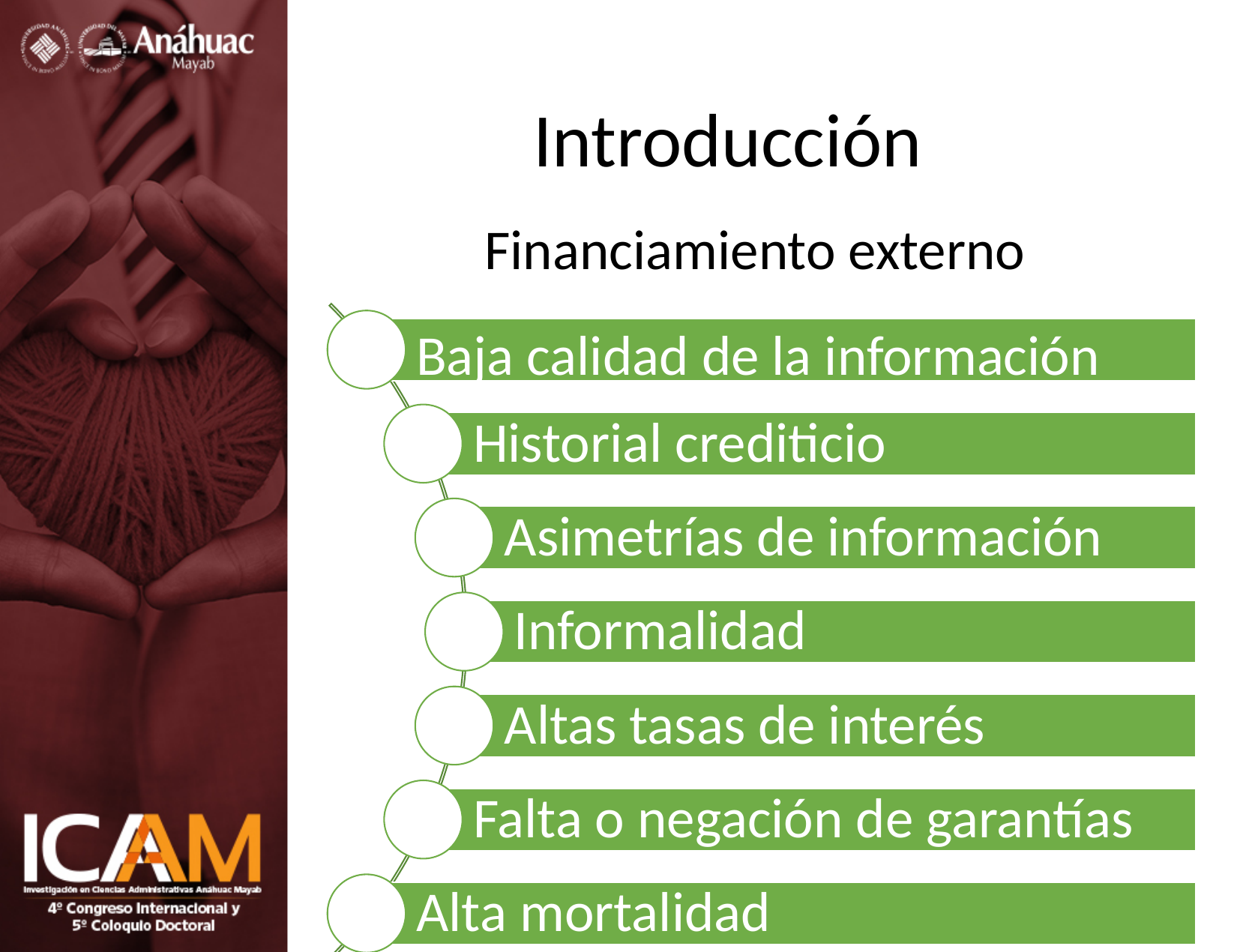

# Introducción
Financiamiento externo
Baja calidad de la información
Historial crediticio
Asimetrías de información
Informalidad
Altas tasas de interés
Falta o negación de garantías
Alta mortalidad